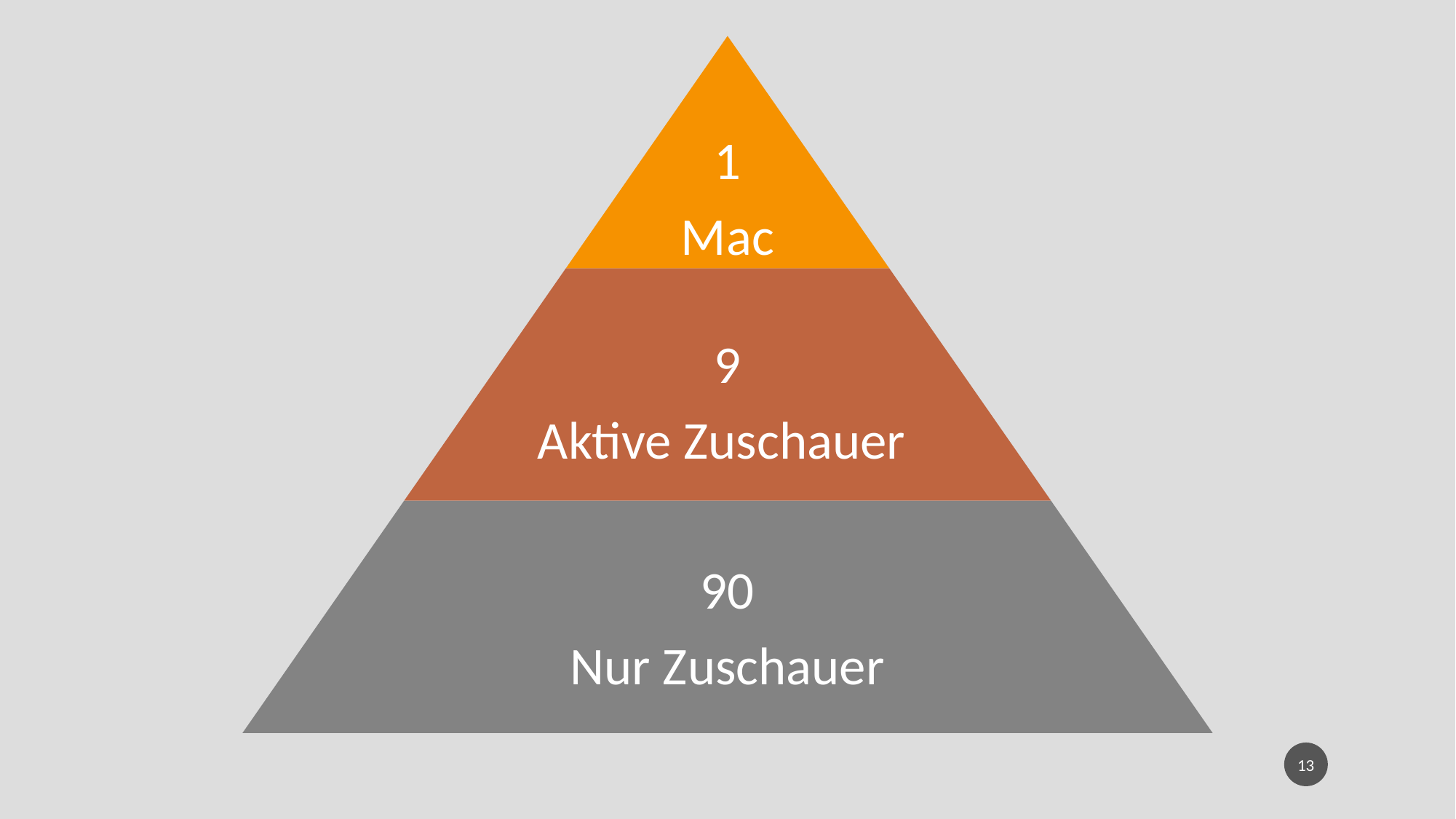

1
Macher
9
Aktive Zuschauer
90
Nur Zuschauer
13